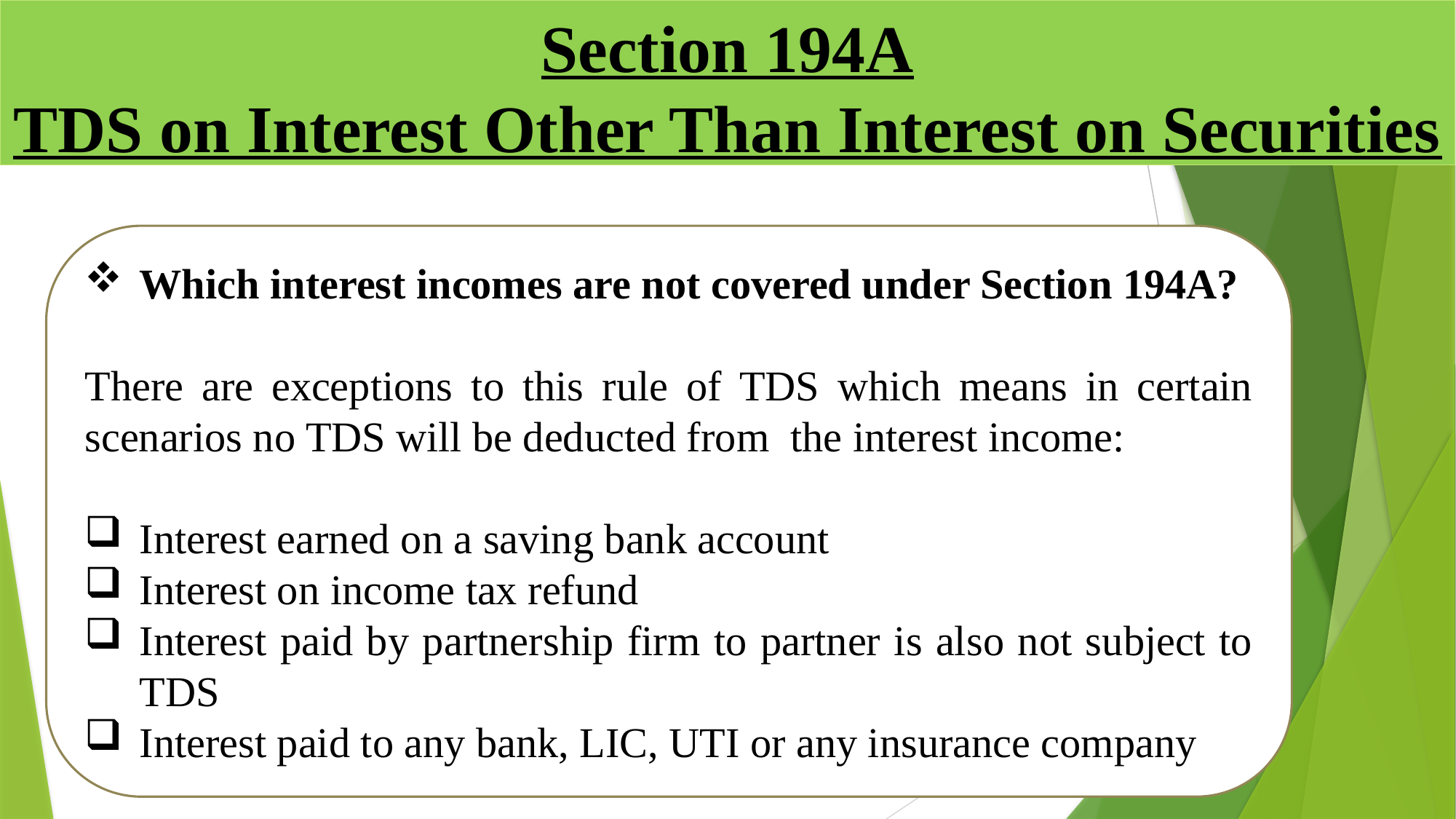

# Section 194A TDS on Interest Other Than Interest on Securities
Which interest incomes are not covered under Section 194A?

There are exceptions to this rule of TDS which means in certain scenarios no TDS will be deducted from  the interest income:

Interest earned on a saving bank account
Interest on income tax refund
Interest paid by partnership firm to partner is also not subject to TDS
Interest paid to any bank, LIC, UTI or any insurance company